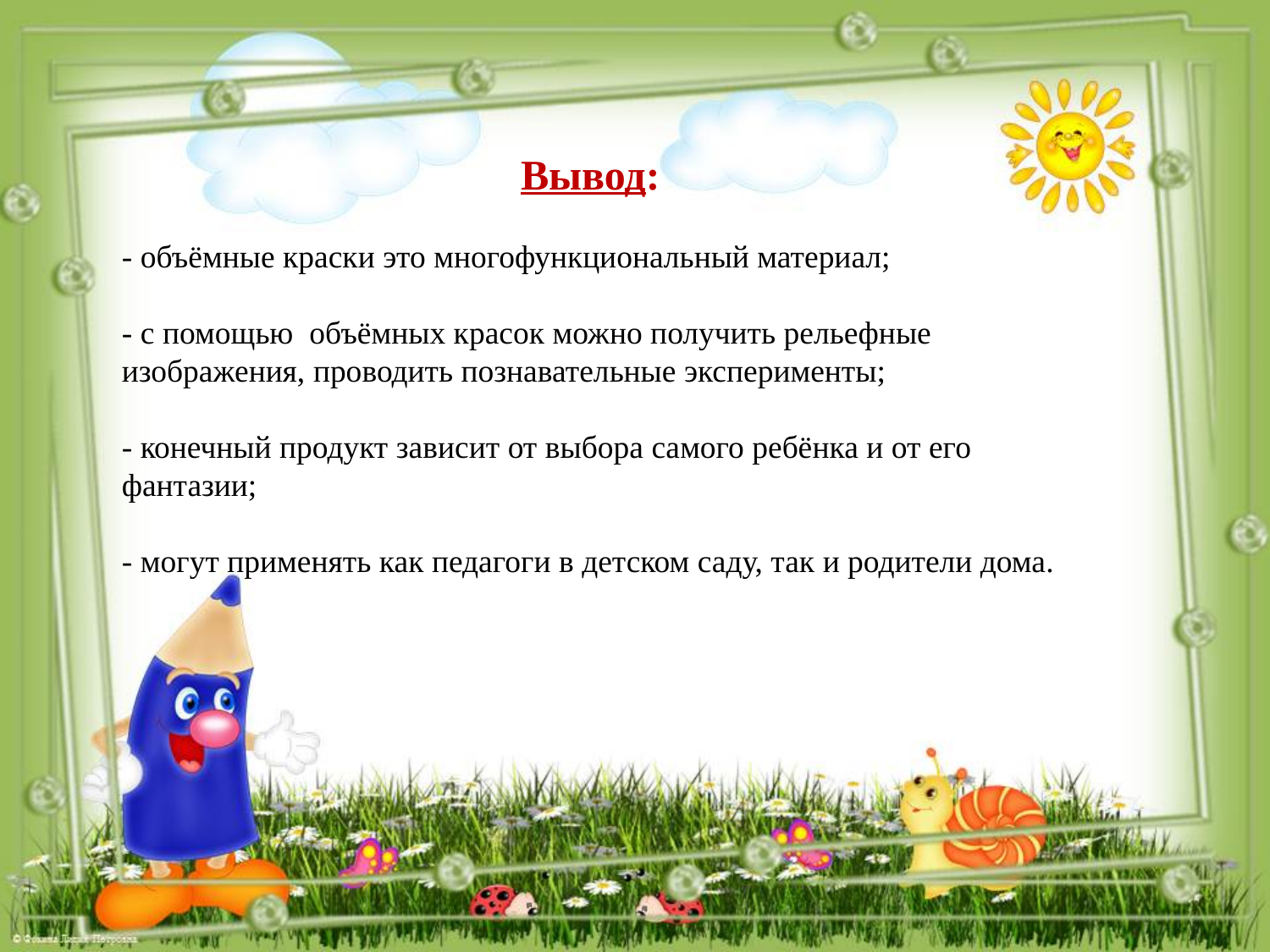

Вывод:
- объёмные краски это многофункциональный материал;
- с помощью  объёмных красок можно получить рельефные изображения, проводить познавательные эксперименты;
- конечный продукт зависит от выбора самого ребёнка и от его фантазии;
- могут применять как педагоги в детском саду, так и родители дома.